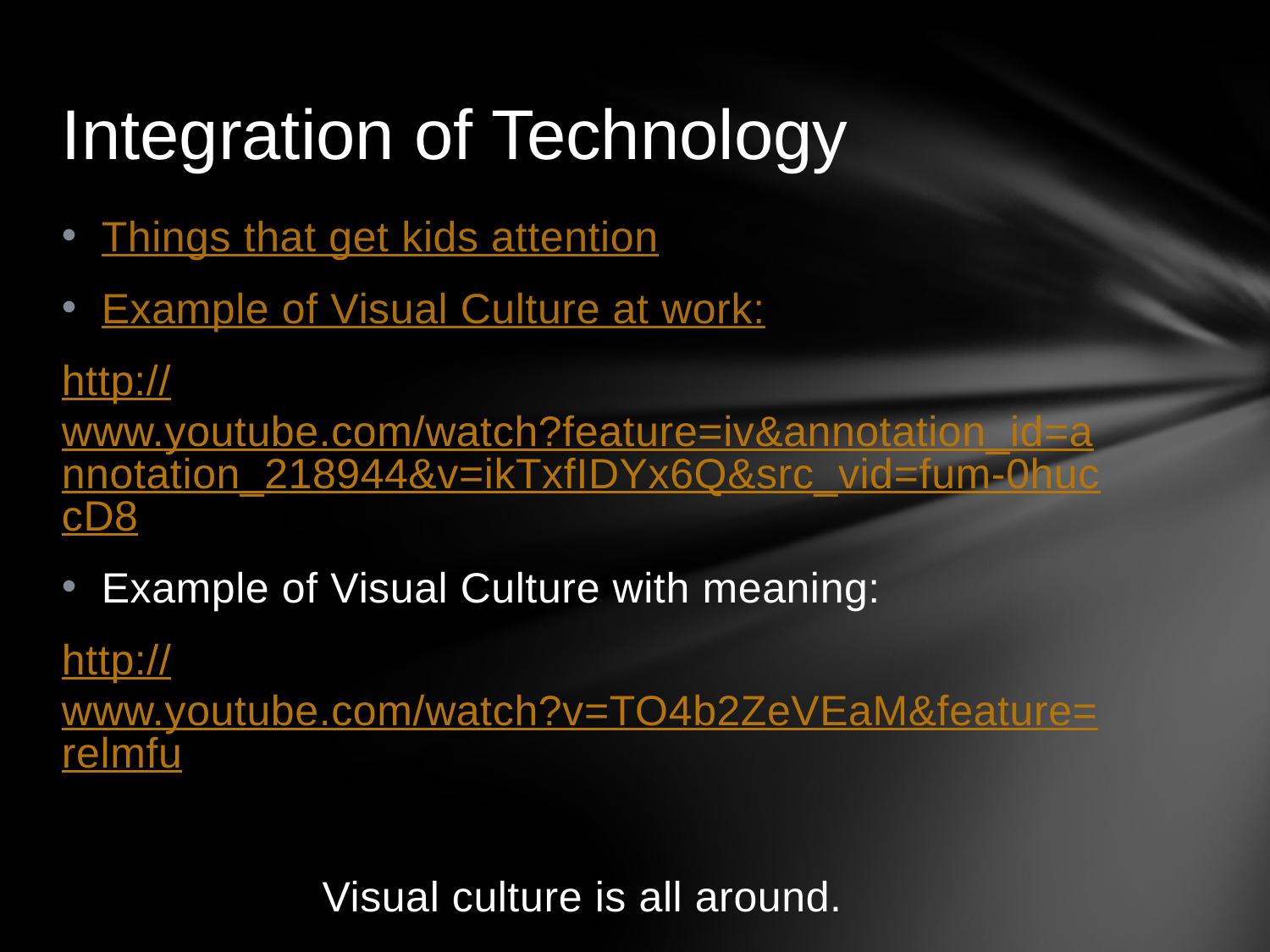

# Integration of Technology
Things that get kids attention
Example of Visual Culture at work:
http://www.youtube.com/watch?feature=iv&annotation_id=annotation_218944&v=ikTxfIDYx6Q&src_vid=fum-0huccD8
Example of Visual Culture with meaning:
http://www.youtube.com/watch?v=TO4b2ZeVEaM&feature=relmfu

Visual culture is all around.